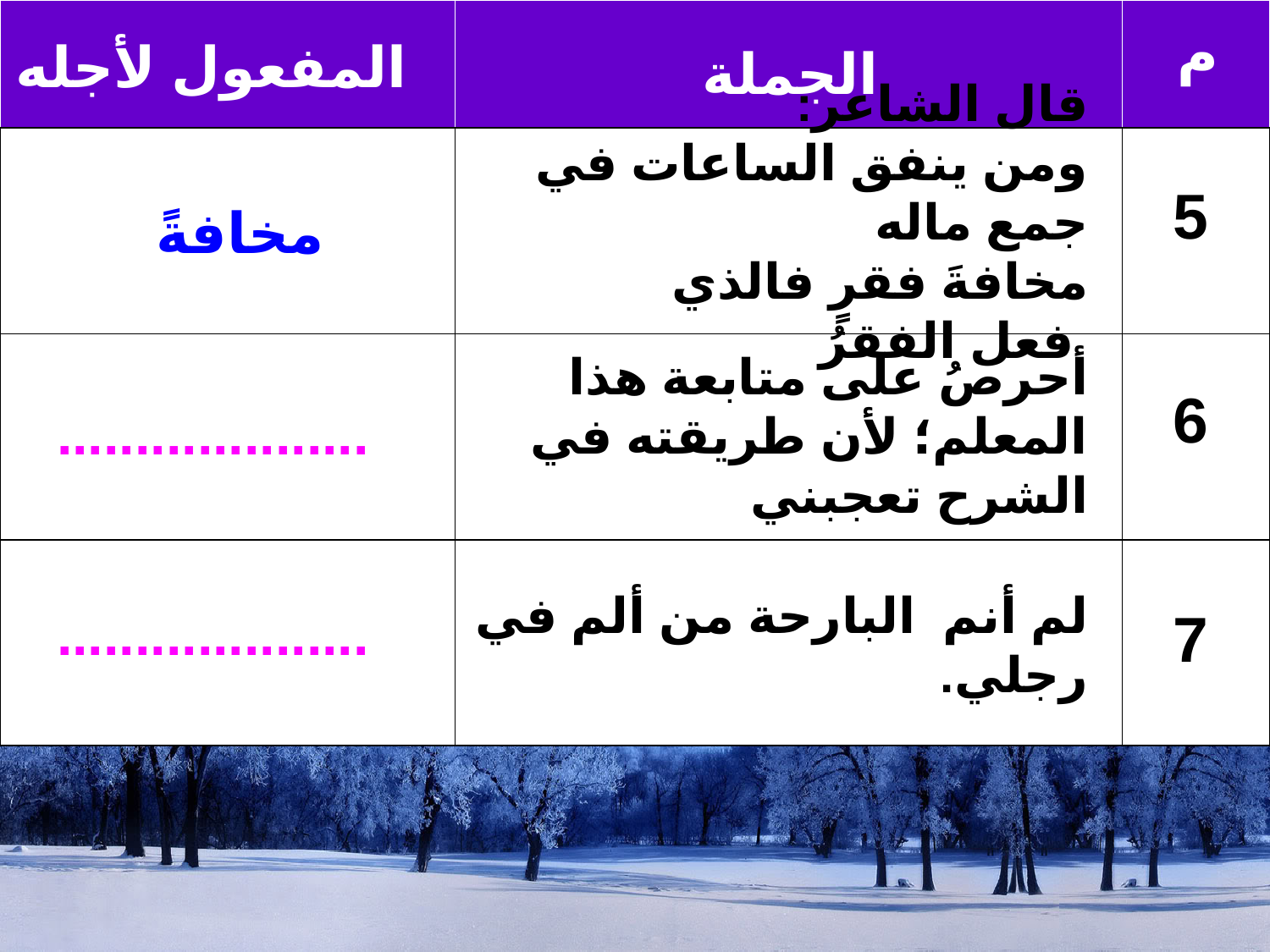

|  |  |  |
| --- | --- | --- |
|  |  |  |
|  |  |  |
|  |  |  |
م
المفعول لأجله
الجملة
قال الشاعر:
ومن ينفق الساعات في جمع ماله
              مخافةَ فقرٍ فالذي فعل الفقرُ
5
مخافةً
أحرصُ على متابعة هذا المعلم؛ لأن طريقته في الشرح تعجبني
6
....................
....................
7
لم أنم  البارحة من ألم في رجلي.